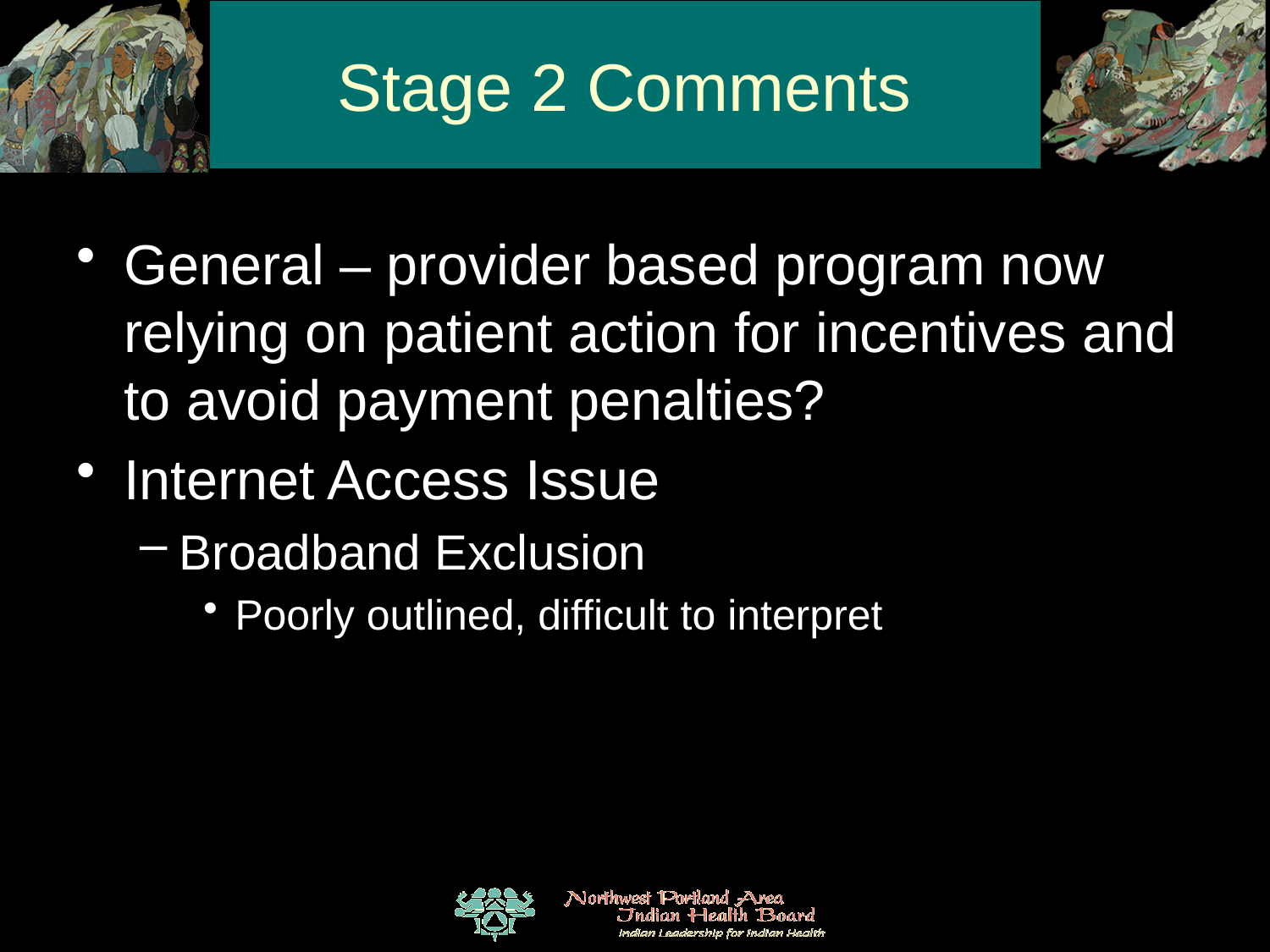

# Stage 2 Comments
General – provider based program now relying on patient action for incentives and to avoid payment penalties?
Internet Access Issue
Broadband Exclusion
Poorly outlined, difficult to interpret